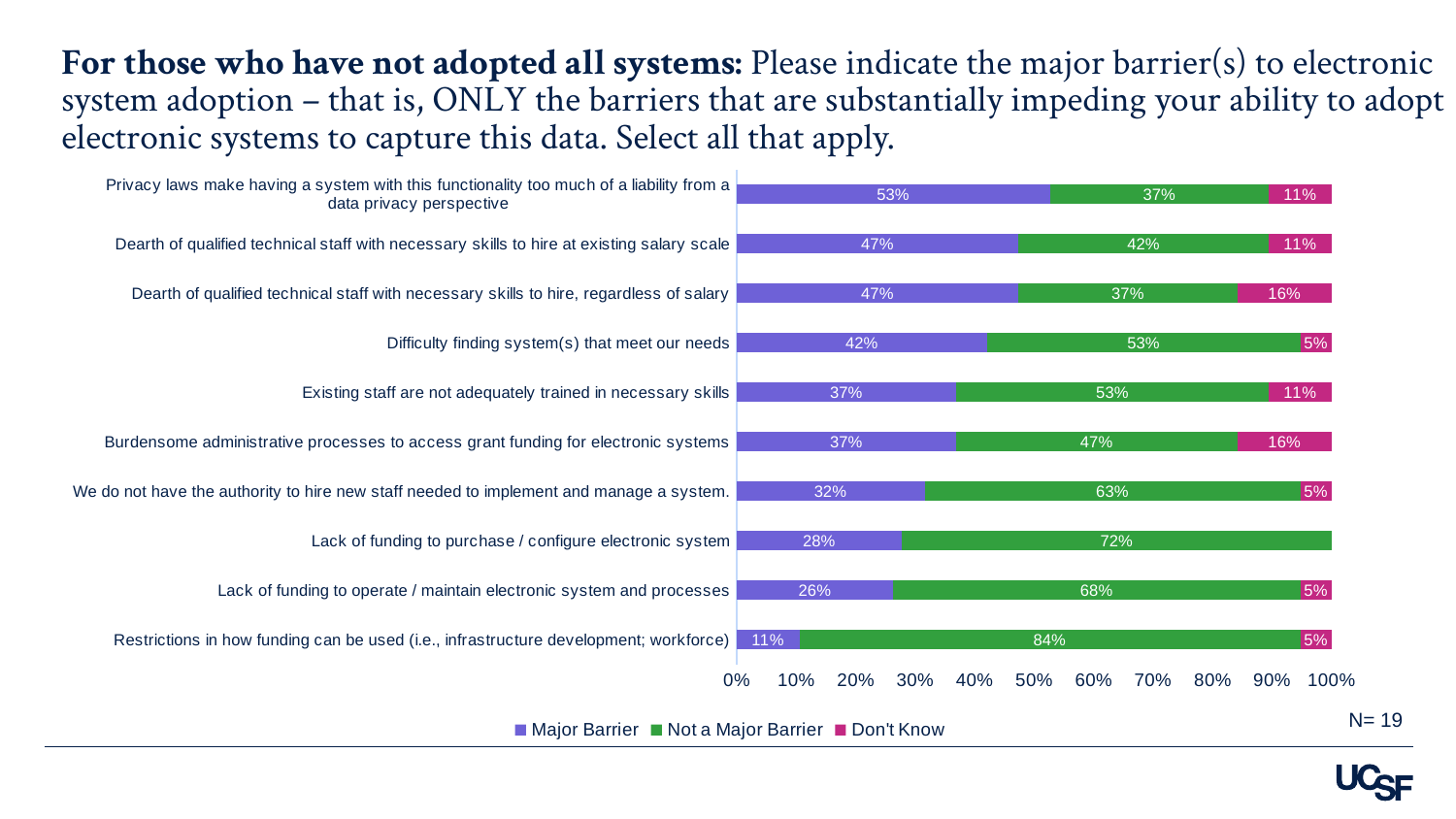

# For those who have not adopted all systems: Please indicate the major barrier(s) to electronic system adoption – that is, ONLY the barriers that are substantially impeding your ability to adopt electronic systems to capture this data. Select all that apply.

### Chart

| Category | Major Barrier | Not a Major Barrier | Don't Know |
|---|---|---|---|
| Restrictions in how funding can be used (i.e., infrastructure development; workforce) | 0.10526315789473684 | 0.8421052631578947 | 0.05263157894736842 |
| Lack of funding to operate / maintain electronic system and processes | 0.2631578947368421 | 0.6842105263157895 | 0.05263157894736842 |
| Lack of funding to purchase / configure electronic system | 0.2777777777777778 | 0.7222222222222222 | None |
| We do not have the authority to hire new staff needed to implement and manage a system. | 0.3157894736842105 | 0.631578947368421 | 0.05263157894736842 |
| Burdensome administrative processes to access grant funding for electronic systems | 0.3684210526315789 | 0.47368421052631576 | 0.15789473684210525 |
| Existing staff are not adequately trained in necessary skills | 0.3684210526315789 | 0.5263157894736842 | 0.10526315789473684 |
| Difficulty finding system(s) that meet our needs | 0.42105263157894735 | 0.5263157894736842 | 0.05263157894736842 |
| Dearth of qualified technical staff with necessary skills to hire, regardless of salary | 0.47368421052631576 | 0.3684210526315789 | 0.15789473684210525 |
| Dearth of qualified technical staff with necessary skills to hire at existing salary scale | 0.47368421052631576 | 0.42105263157894735 | 0.10526315789473684 |
| Privacy laws make having a system with this functionality too much of a liability from a data privacy perspective | 0.5263157894736842 | 0.3684210526315789 | 0.10526315789473684 |
N= 19